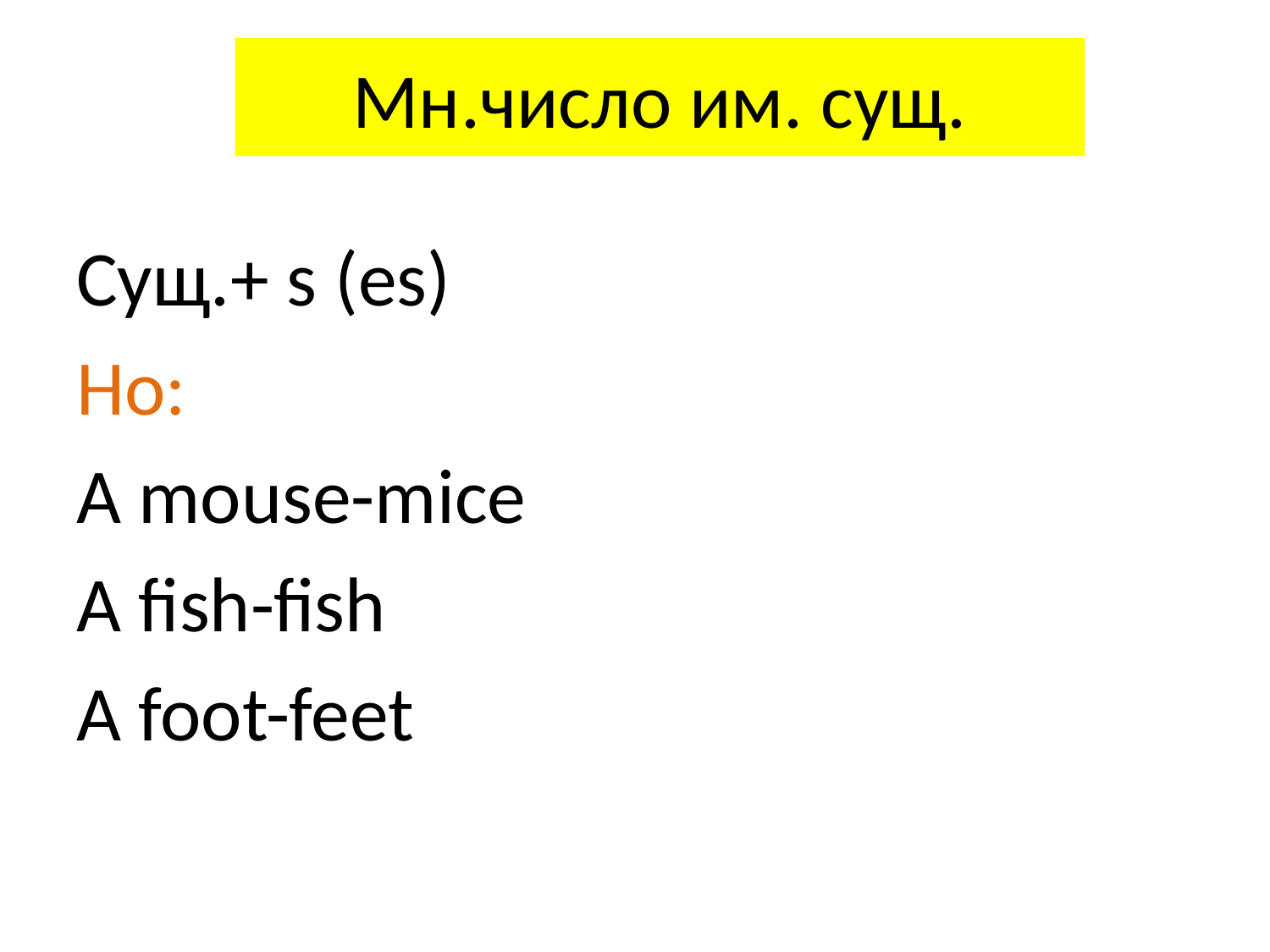

# Мн.число им. сущ.
Сущ.+ s (es)
Но:
A mouse-mice
A fish-fish
A foot-feet